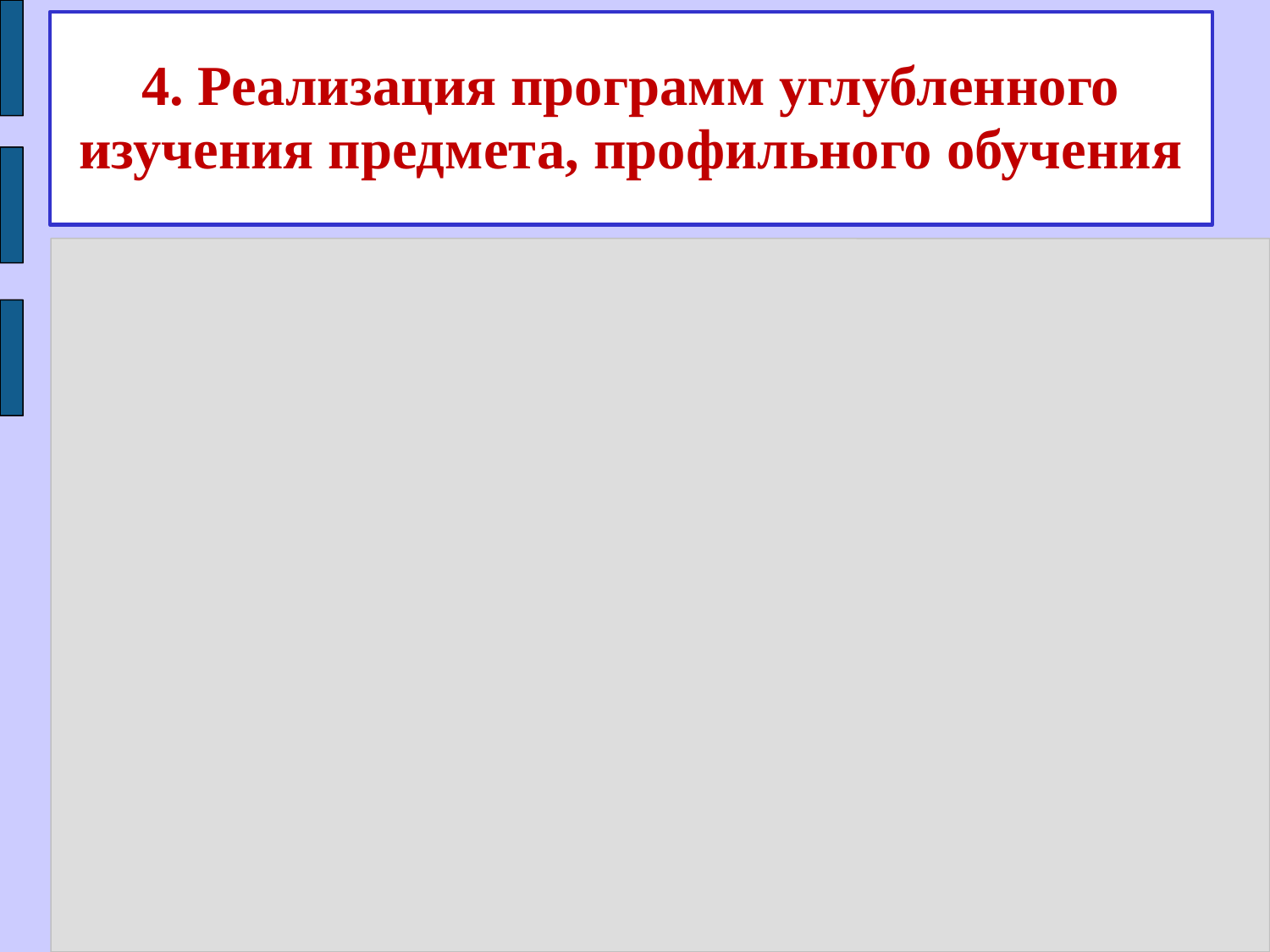

4. Реализация программ углубленного изучения предмета, профильного обучения